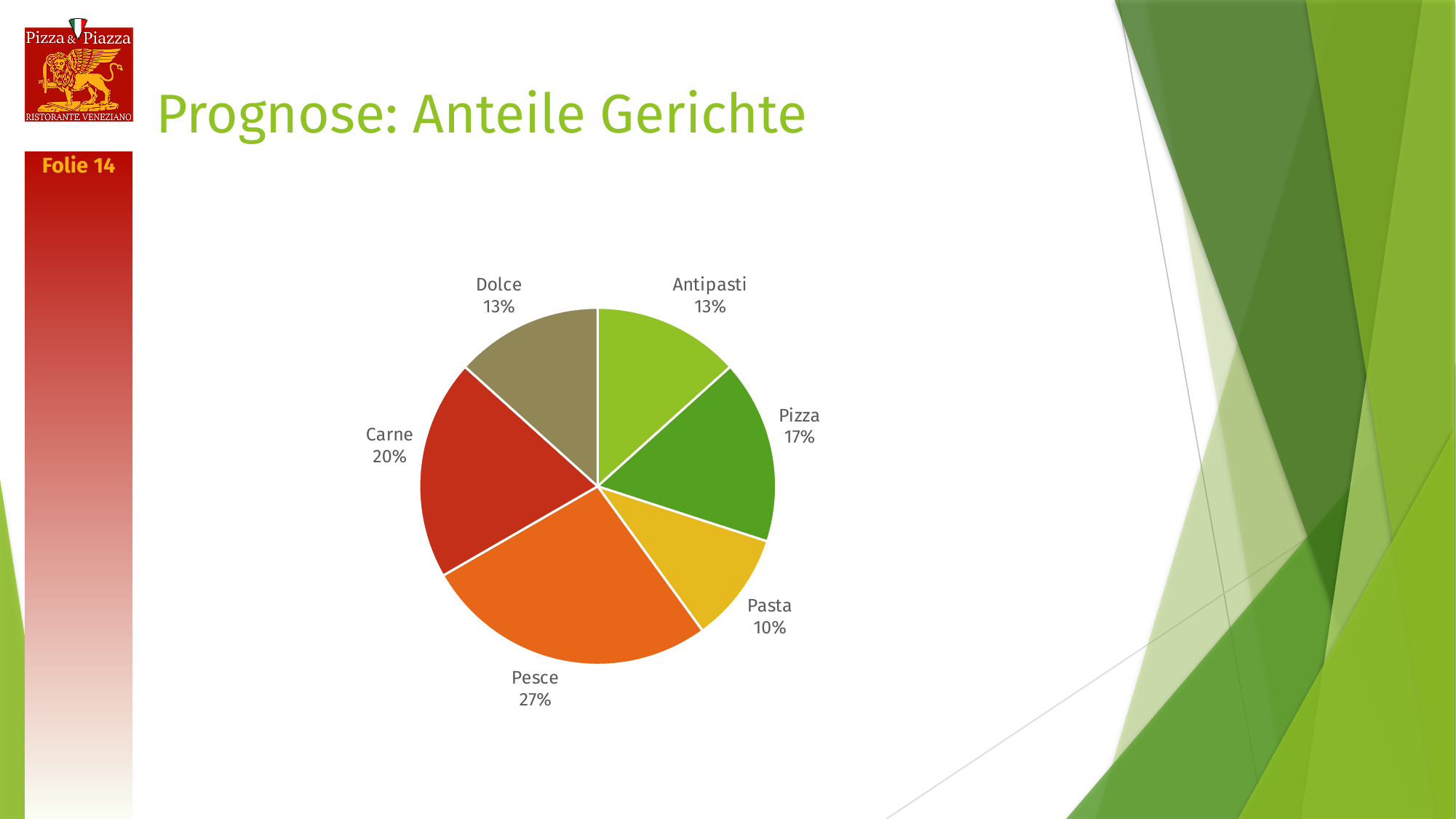

# Prognose: Anteile Gerichte

### Chart

| Category | Gerichte |
|---|---|
| Antipasti | 20.0 |
| Pizza | 25.0 |
| Pasta | 15.0 |
| Pesce | 40.0 |
| Carne | 30.0 |
| Dolce | 20.0 |